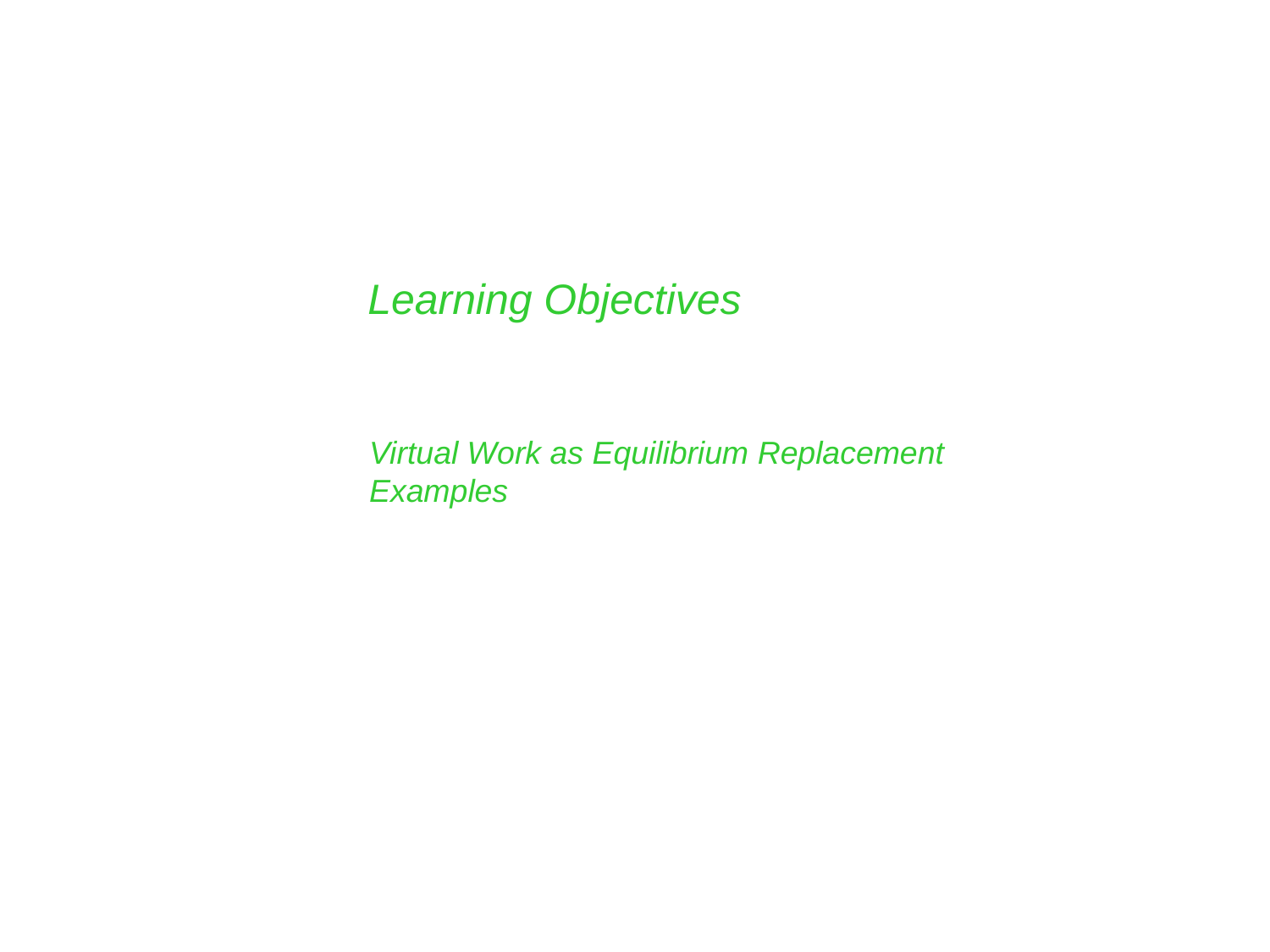

Learning Objectives
Virtual Work as Equilibrium Replacement
Examples